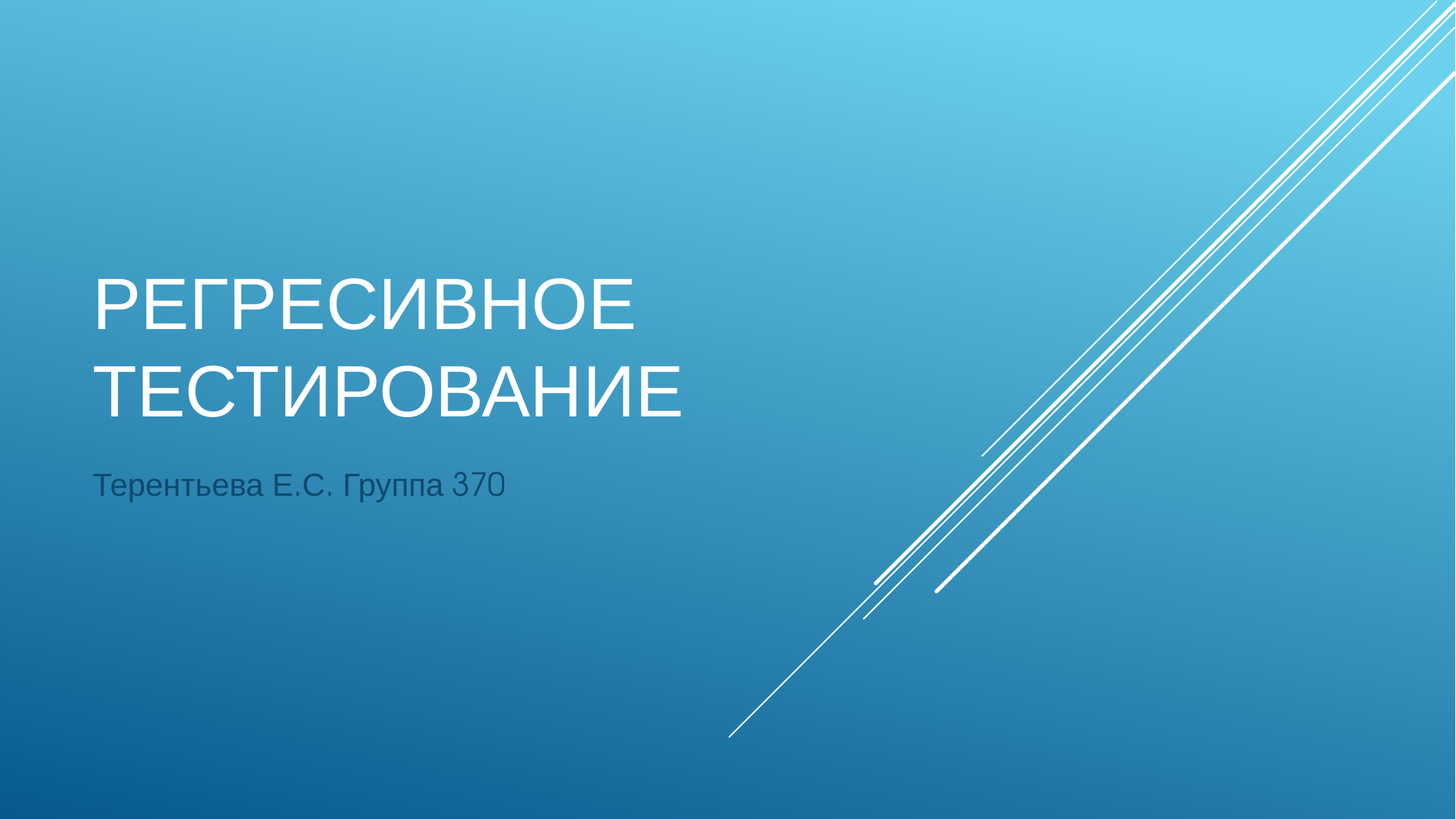

# Регресивное тестирование
Терентьева Е.С. Группа 370